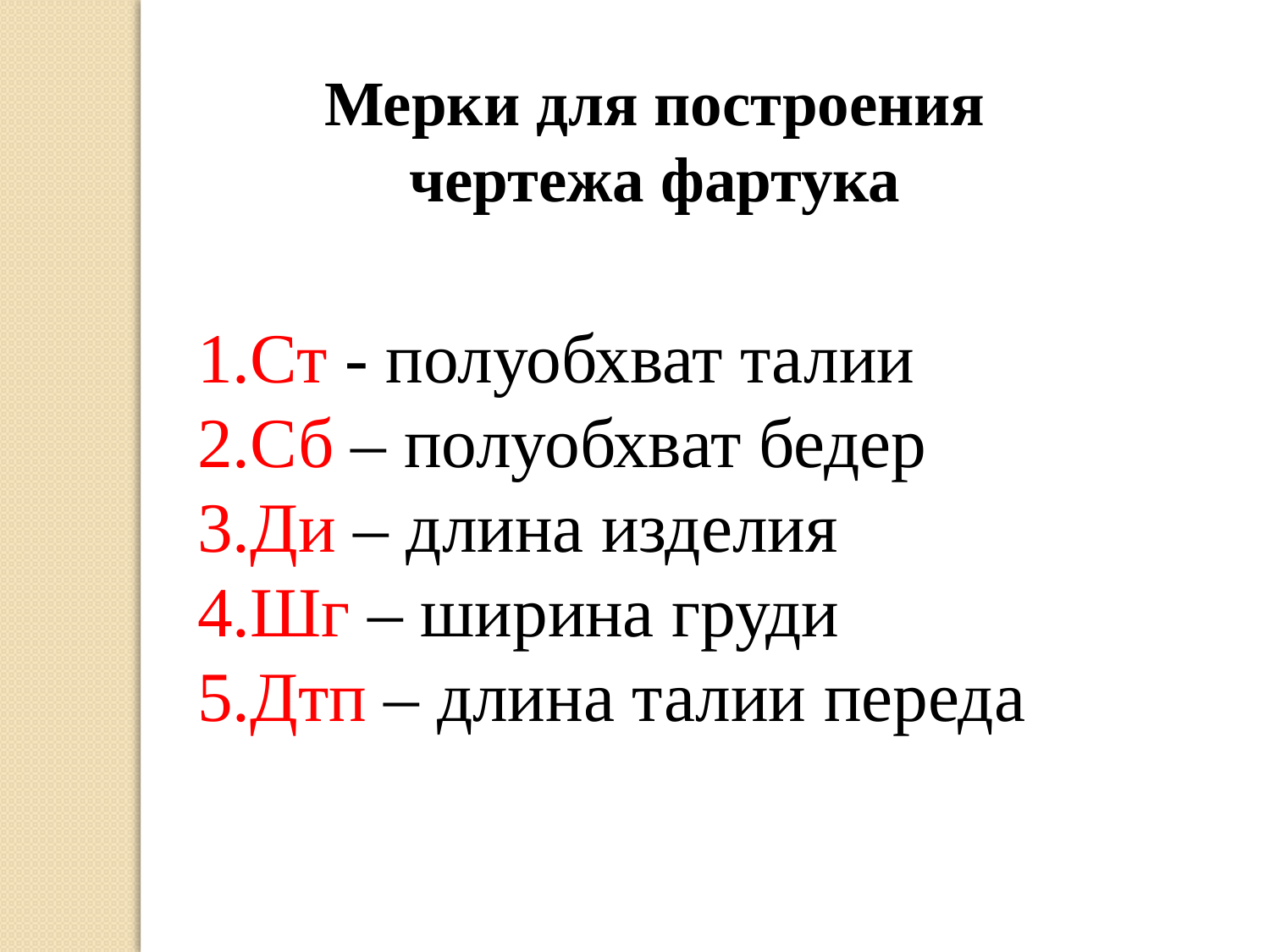

Мерки для построения чертежа фартука
Ст - полуобхват талии
Сб – полуобхват бедер
Ди – длина изделия
Шг – ширина груди
Дтп – длина талии переда